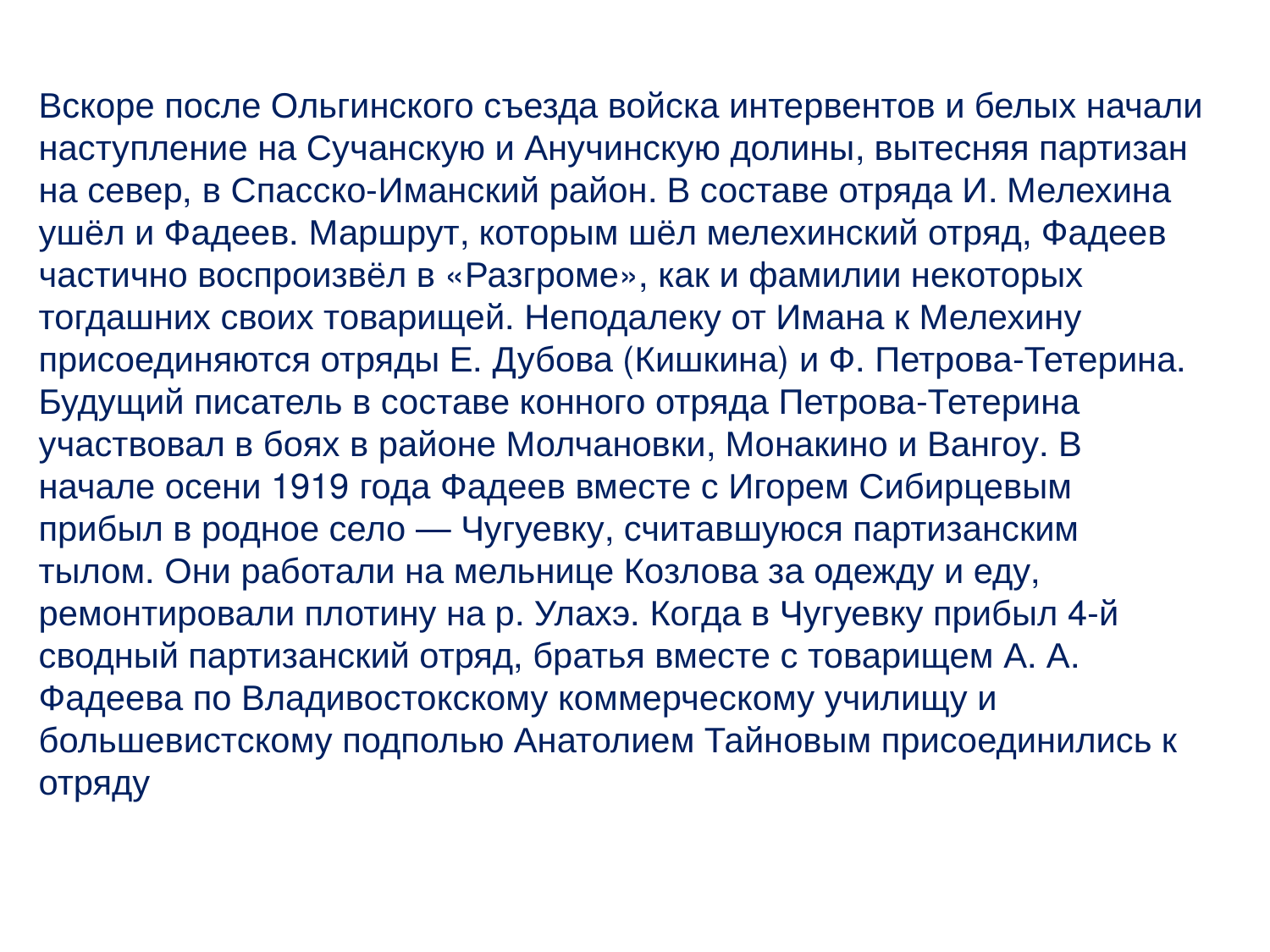

Вскоре после Ольгинского съезда войска интервентов и белых начали наступление на Сучанскую и Анучинскую долины, вытесняя партизан на север, в Спасско-Иманский район. В составе отряда И. Мелехина ушёл и Фадеев. Маршрут, которым шёл мелехинский отряд, Фадеев частично воспроизвёл в «Разгроме», как и фамилии некоторых тогдашних своих товарищей. Неподалеку от Имана к Мелехину присоединяются отряды Е. Дубова (Кишкина) и Ф. Петрова-Тетерина. Будущий писатель в составе конного отряда Петрова-Тетерина участвовал в боях в районе Молчановки, Монакино и Вангоу. В начале осени 1919 года Фадеев вместе с Игорем Сибирцевым прибыл в родное село — Чугуевку, считавшуюся партизанским тылом. Они работали на мельнице Козлова за одежду и еду, ремонтировали плотину на р. Улахэ. Когда в Чугуевку прибыл 4-й сводный партизанский отряд, братья вместе с товарищем А. А. Фадеева по Владивостокскому коммерческому училищу и большевистскому подполью Анатолием Тайновым присоединились к отряду